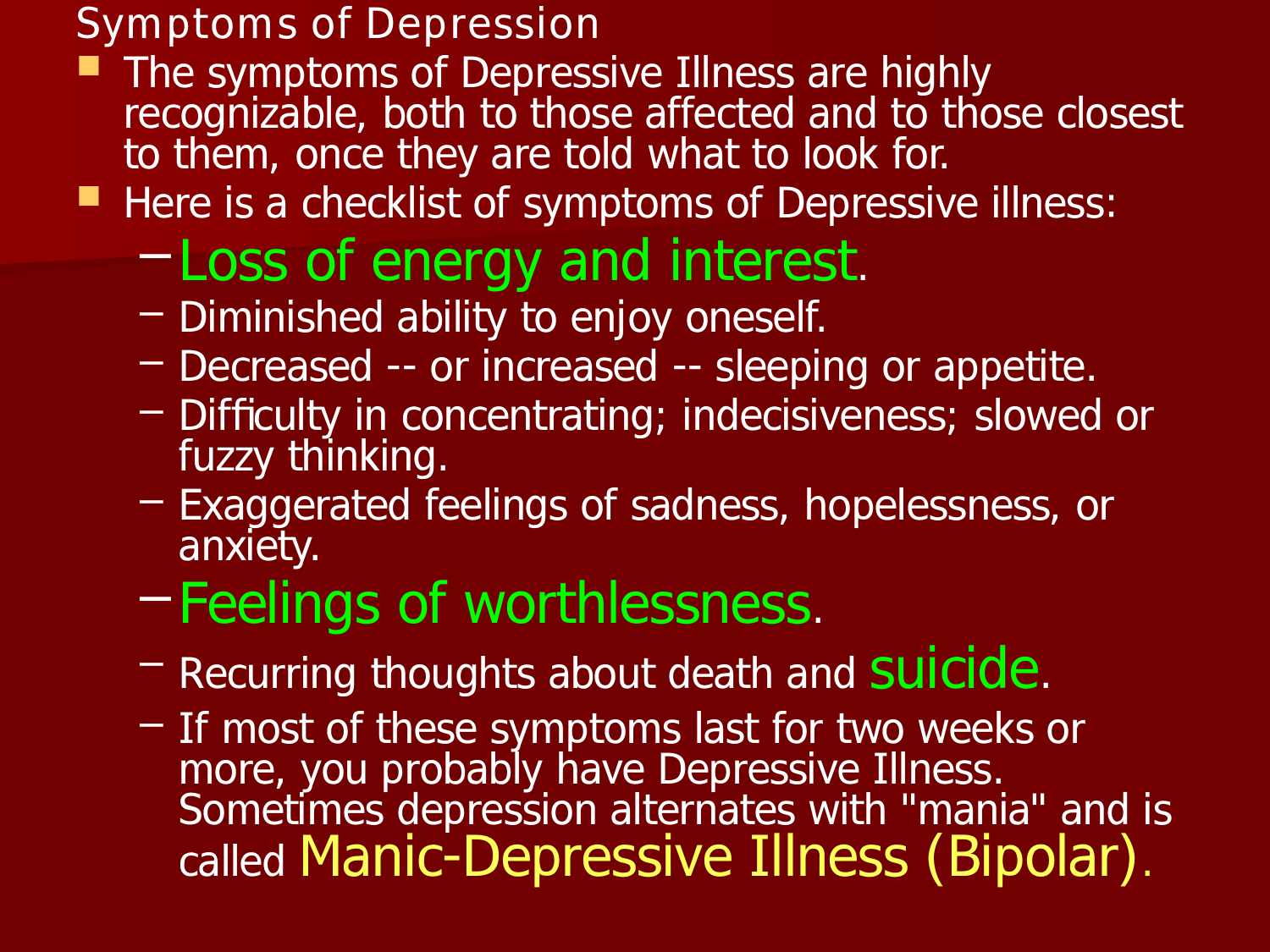

Symptoms of Depression
The symptoms of Depressive Illness are highly recognizable, both to those affected and to those closest to them, once they are told what to look for.
Here is a checklist of symptoms of Depressive illness:
Loss of energy and interest.
Diminished ability to enjoy oneself.
Decreased -- or increased -- sleeping or appetite.
Difficulty in concentrating; indecisiveness; slowed or fuzzy thinking.
Exaggerated feelings of sadness, hopelessness, or anxiety.
Feelings of worthlessness.
Recurring thoughts about death and suicide.
If most of these symptoms last for two weeks or more, you probably have Depressive Illness. Sometimes depression alternates with "mania" and is called Manic-Depressive Illness (Bipolar).